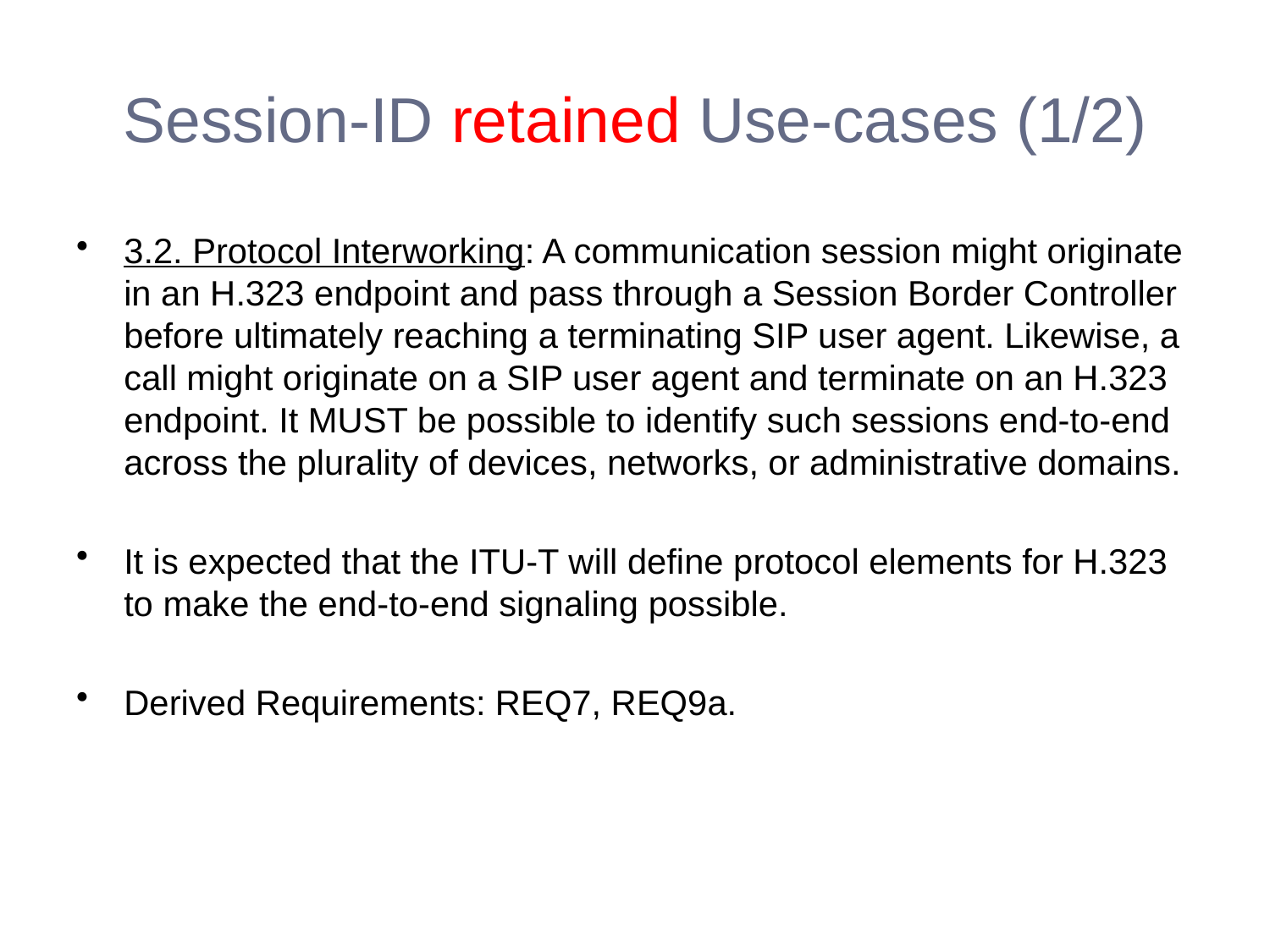

# Session-ID retained Use-cases (1/2)
3.2. Protocol Interworking: A communication session might originate in an H.323 endpoint and pass through a Session Border Controller before ultimately reaching a terminating SIP user agent. Likewise, a call might originate on a SIP user agent and terminate on an H.323 endpoint. It MUST be possible to identify such sessions end-to-end across the plurality of devices, networks, or administrative domains.

It is expected that the ITU-T will define protocol elements for H.323 to make the end-to-end signaling possible.

Derived Requirements: REQ7, REQ9a.